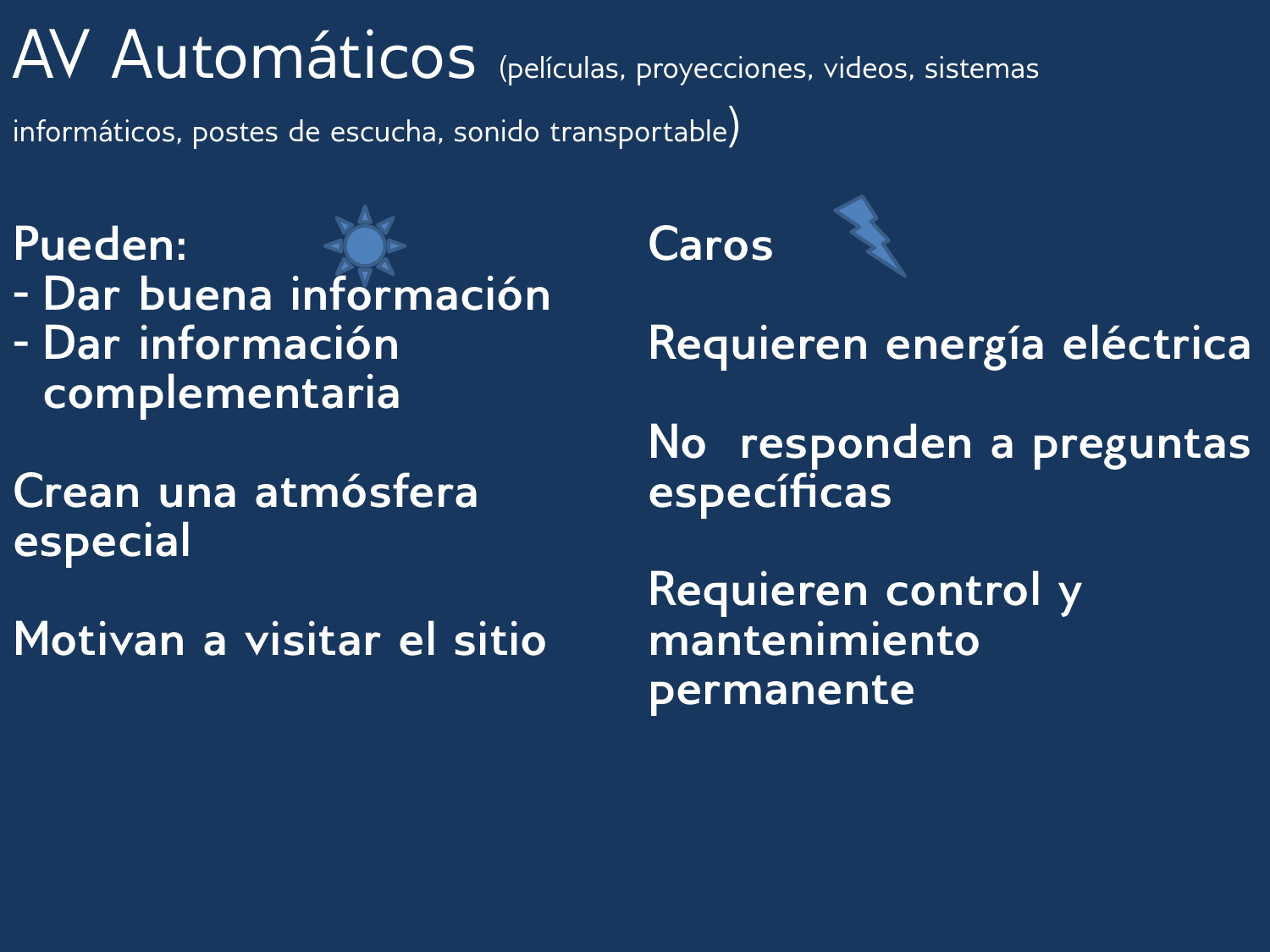

AV Automáticos (películas, proyecciones, videos, sistemas informáticos, postes de escucha, sonido transportable)

| Pueden: Dar buena información Dar información complementaria Crean una atmósfera especial Motivan a visitar el sitio | Caros Requieren energía eléctrica No responden a preguntas específicas Requieren control y mantenimiento permanente |
| --- | --- |